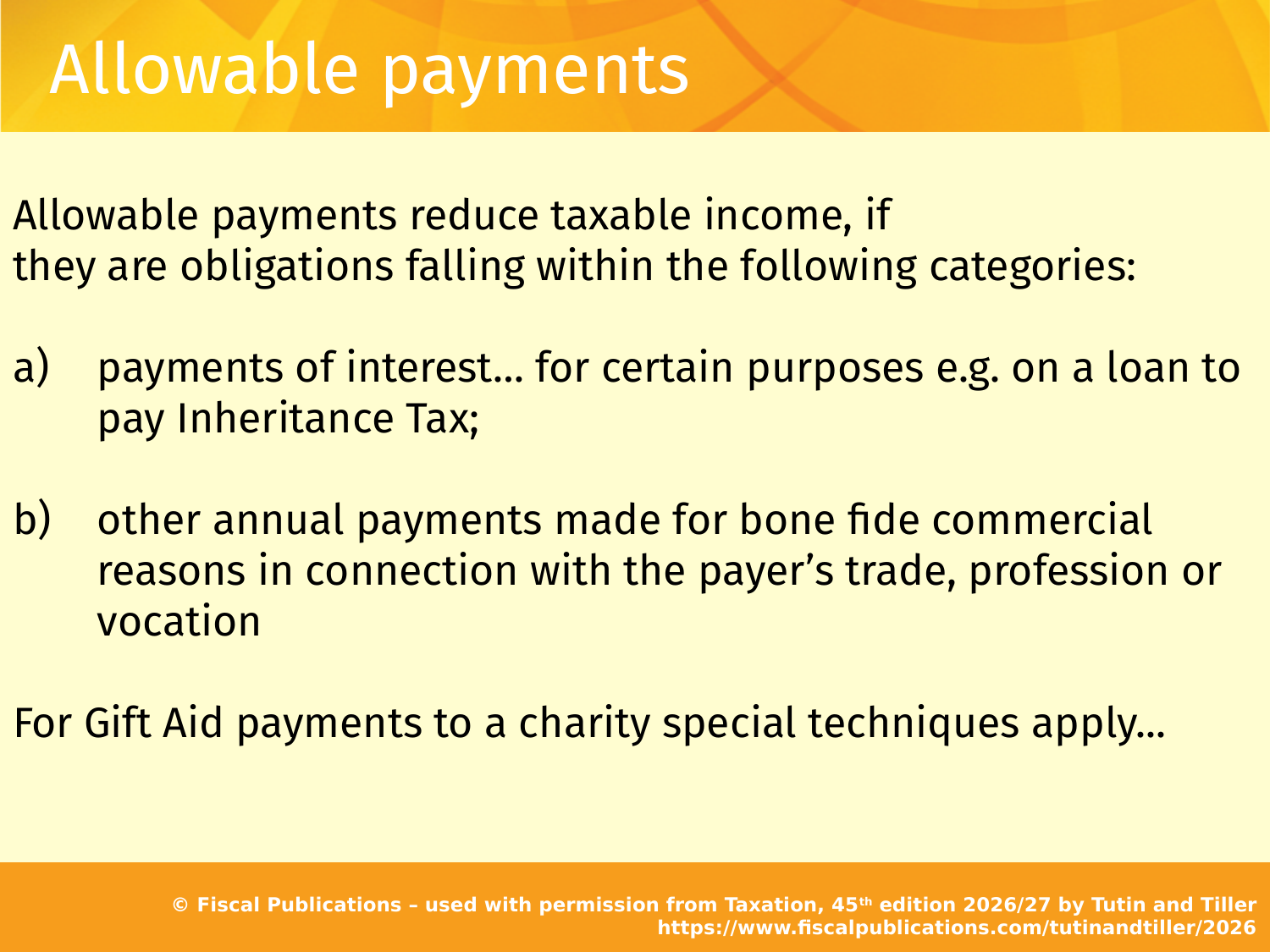

# Allowable payments

Allowable payments reduce taxable income, if
they are obligations falling within the following categories:

payments of interest… for certain purposes e.g. on a loan to pay Inheritance Tax;

other annual payments made for bone fide commercial reasons in connection with the payer’s trade, profession or vocation

For Gift Aid payments to a charity special techniques apply...